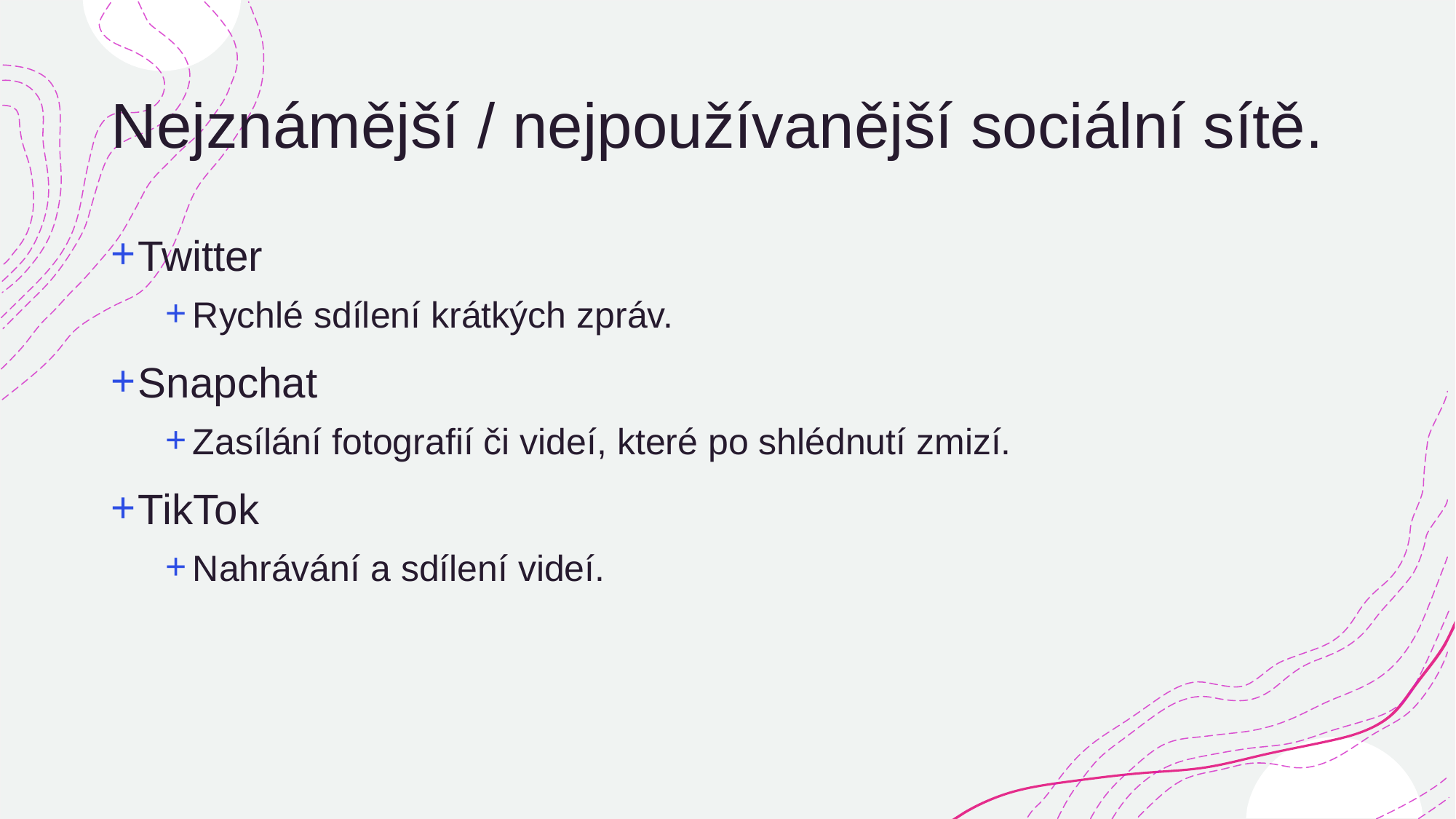

# Nejznámější / nejpoužívanější sociální sítě.
Twitter
Rychlé sdílení krátkých zpráv.
Snapchat
Zasílání fotografií či videí, které po shlédnutí zmizí.
TikTok
Nahrávání a sdílení videí.